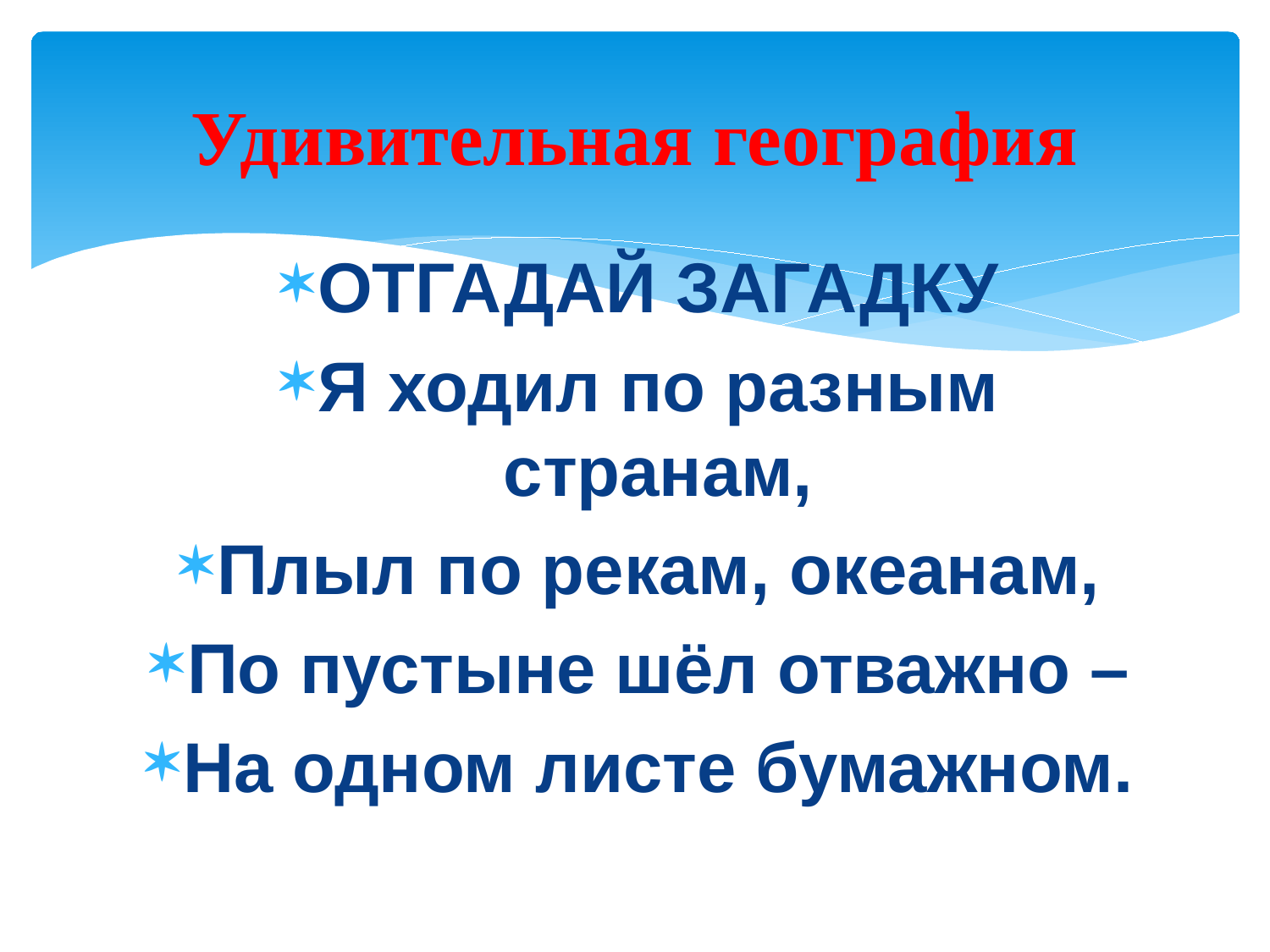

# Удивительная география
ОТГАДАЙ ЗАГАДКУ
Я ходил по разным странам,
Плыл по рекам, океанам,
По пустыне шёл отважно –
На одном листе бумажном.